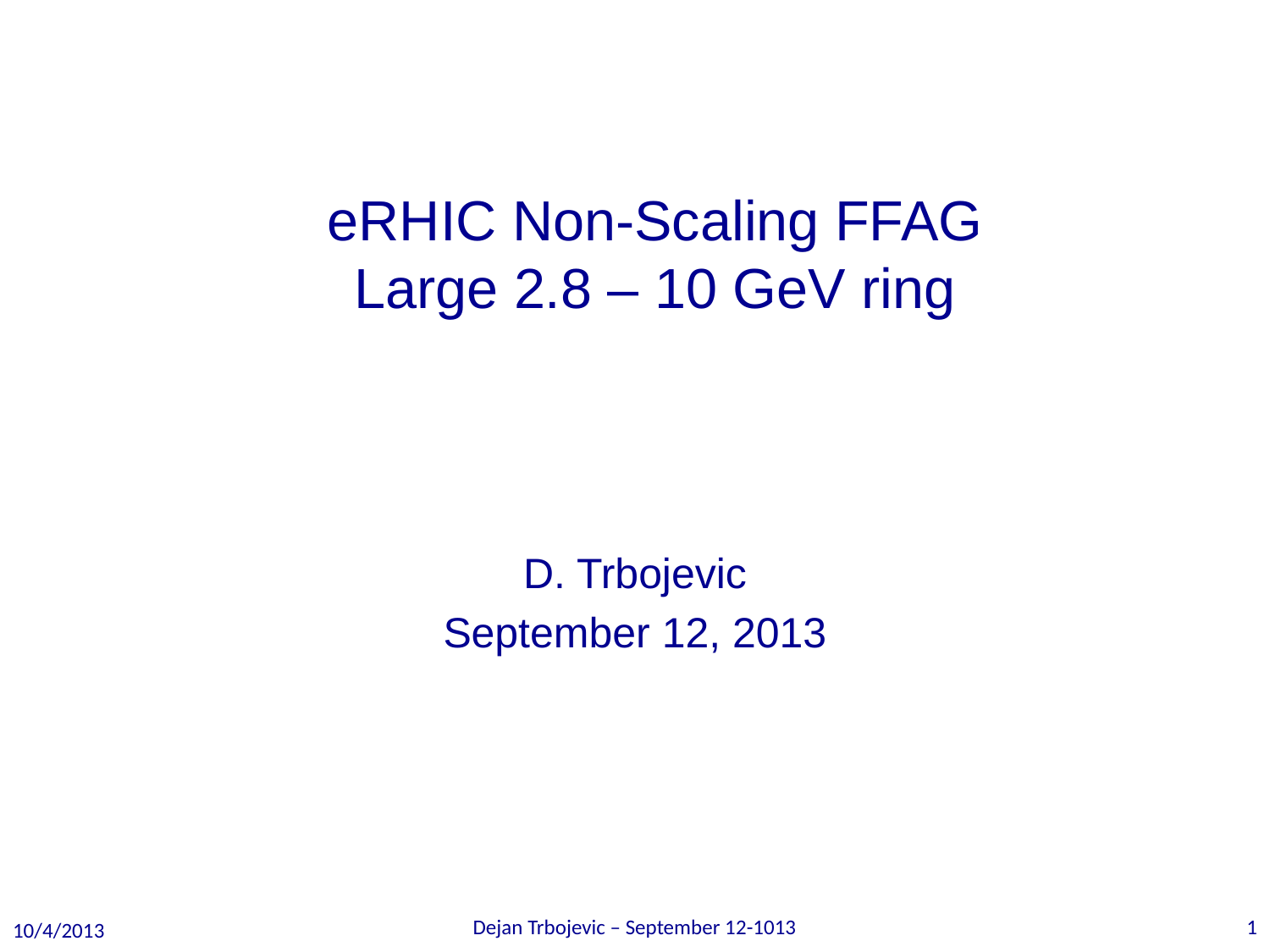

# eRHIC Non-Scaling FFAG Large 2.8 – 10 GeV ring
D. Trbojevic
September 12, 2013
Dejan Trbojevic – September 12-1013
1
10/4/2013